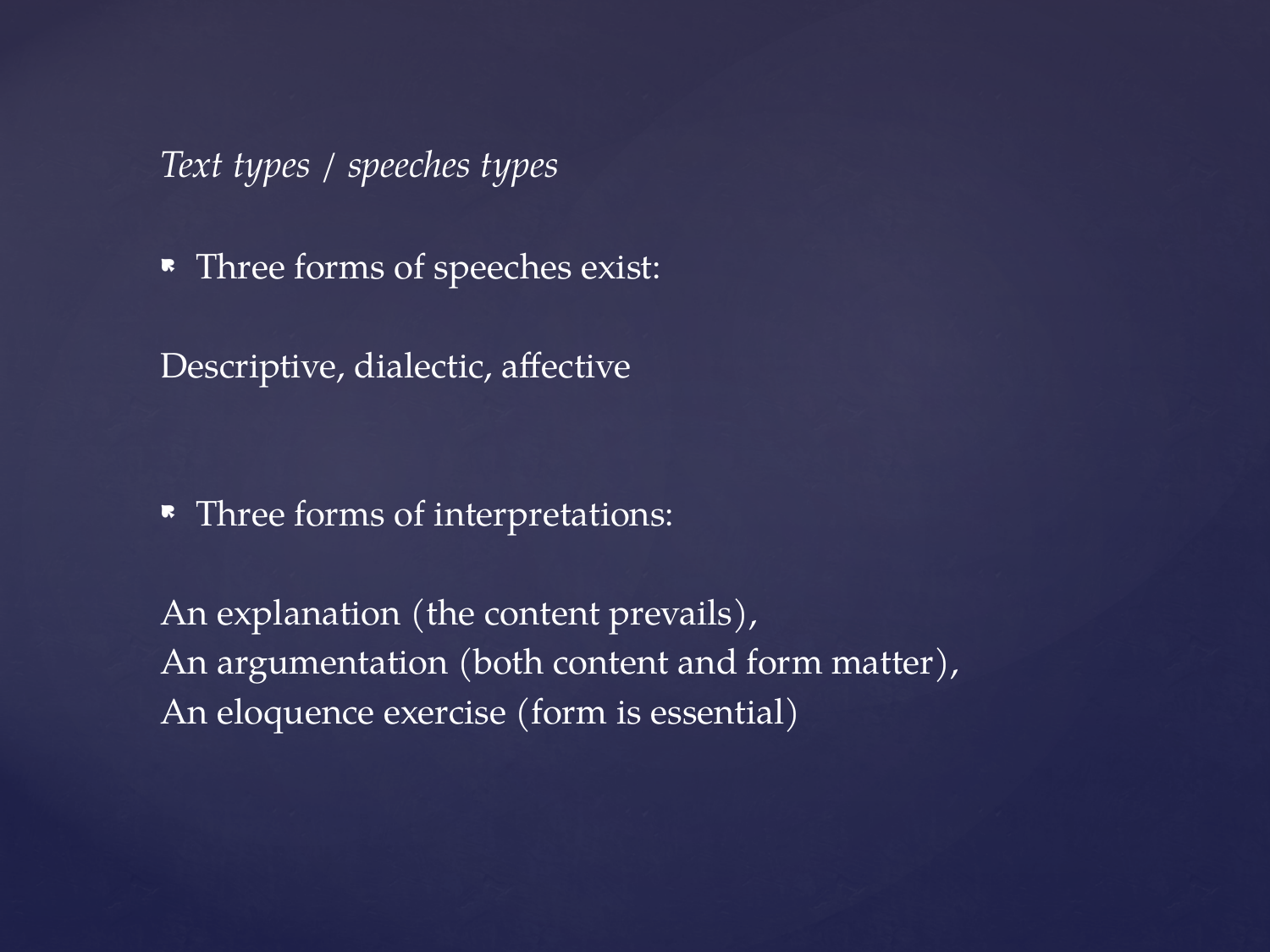

Text types / speeches types

Three forms of speeches exist:

Descriptive, dialectic, affective

Three forms of interpretations:

An explanation (the content prevails),
An argumentation (both content and form matter),
An eloquence exercise (form is essential)
#